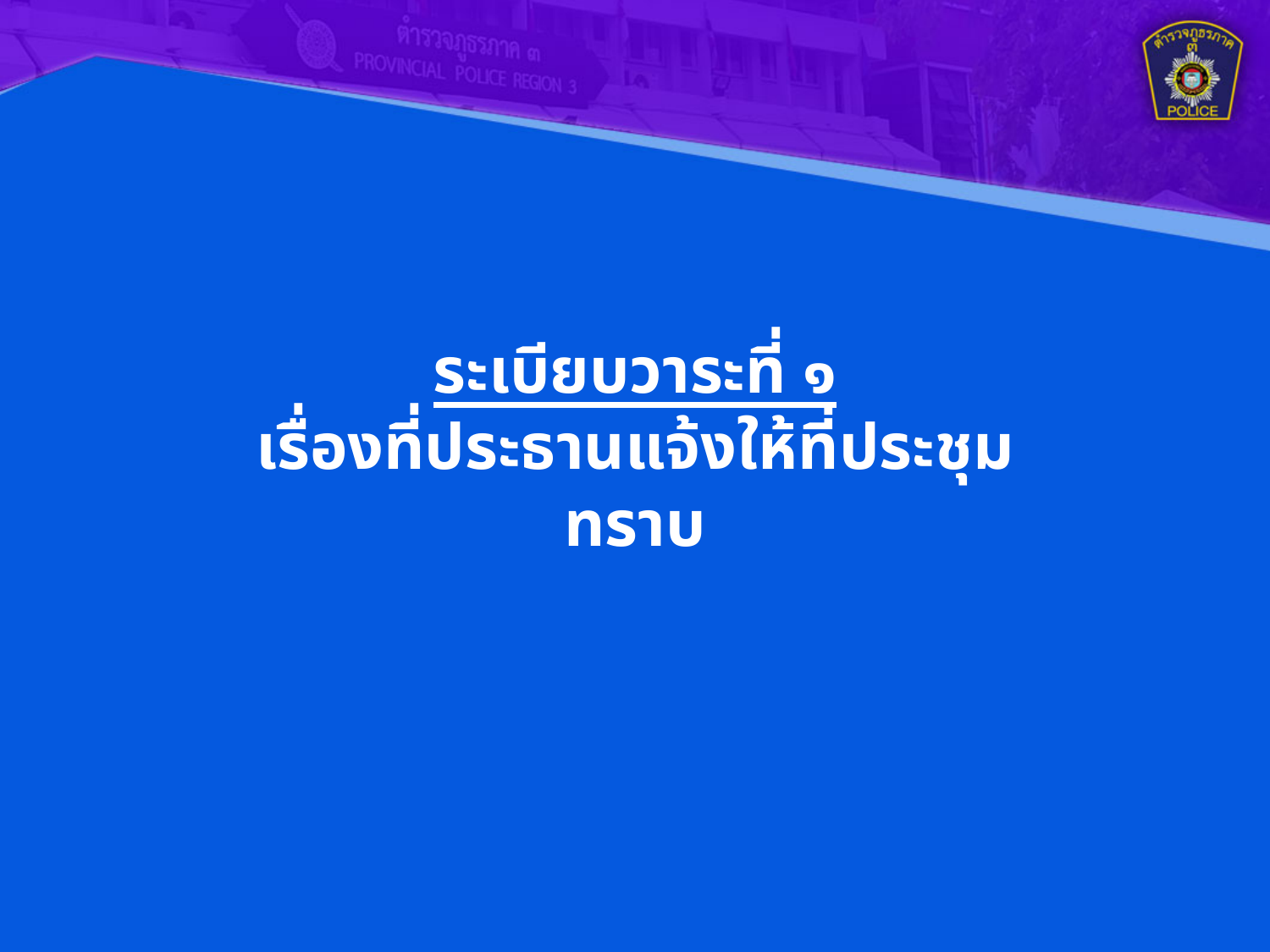

ระเบียบวาระที่ ๑
เรื่องที่ประธานแจ้งให้ที่ประชุมทราบ